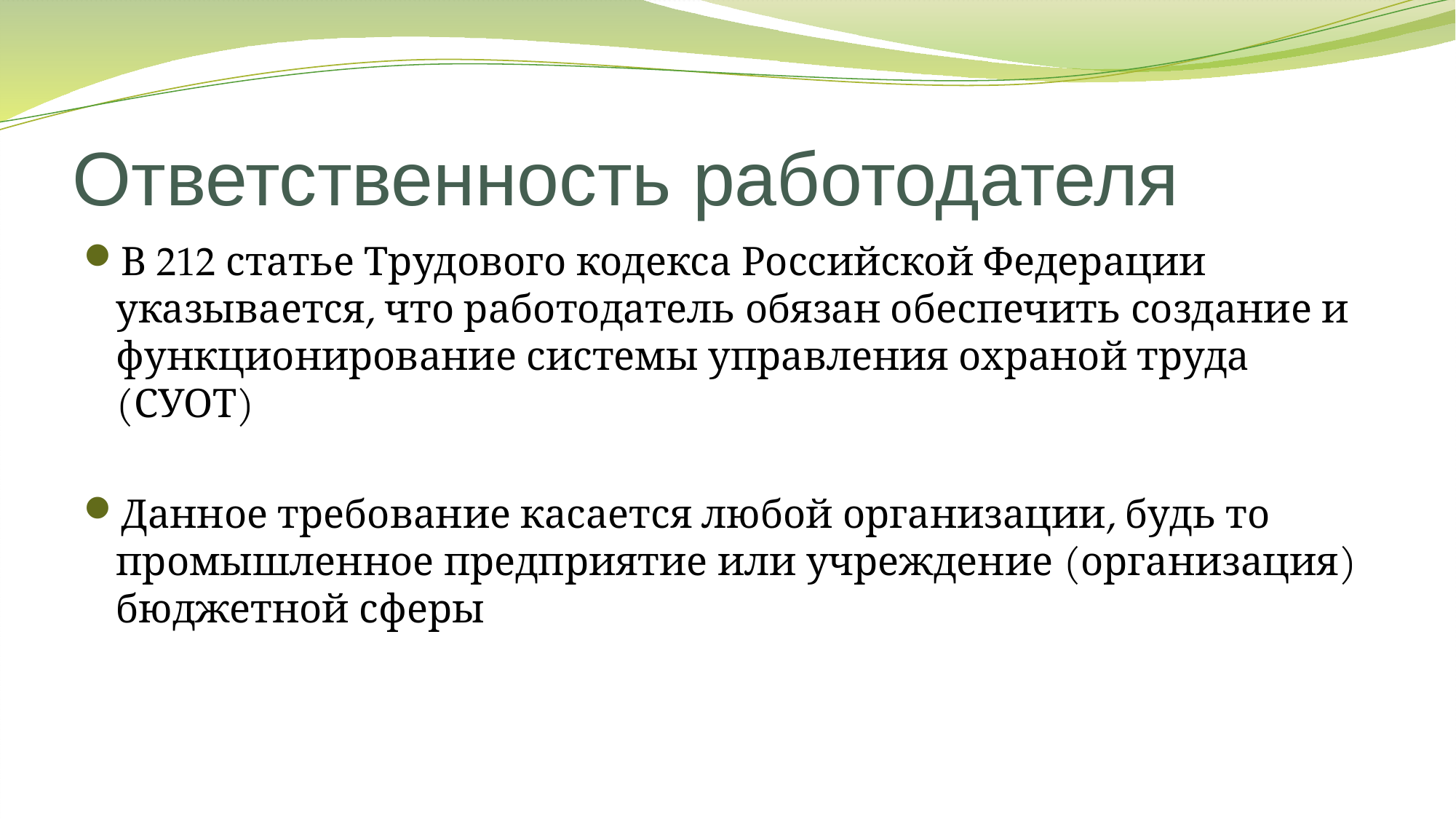

# Ответственность работодателя
В 212 статье Трудового кодекса Российской Федерации указывается, что работодатель обязан обеспечить создание и функционирование системы управления охраной труда (СУОТ)

Данное требование касается любой организации, будь то промышленное предприятие или учреждение (организация) бюджетной сферы